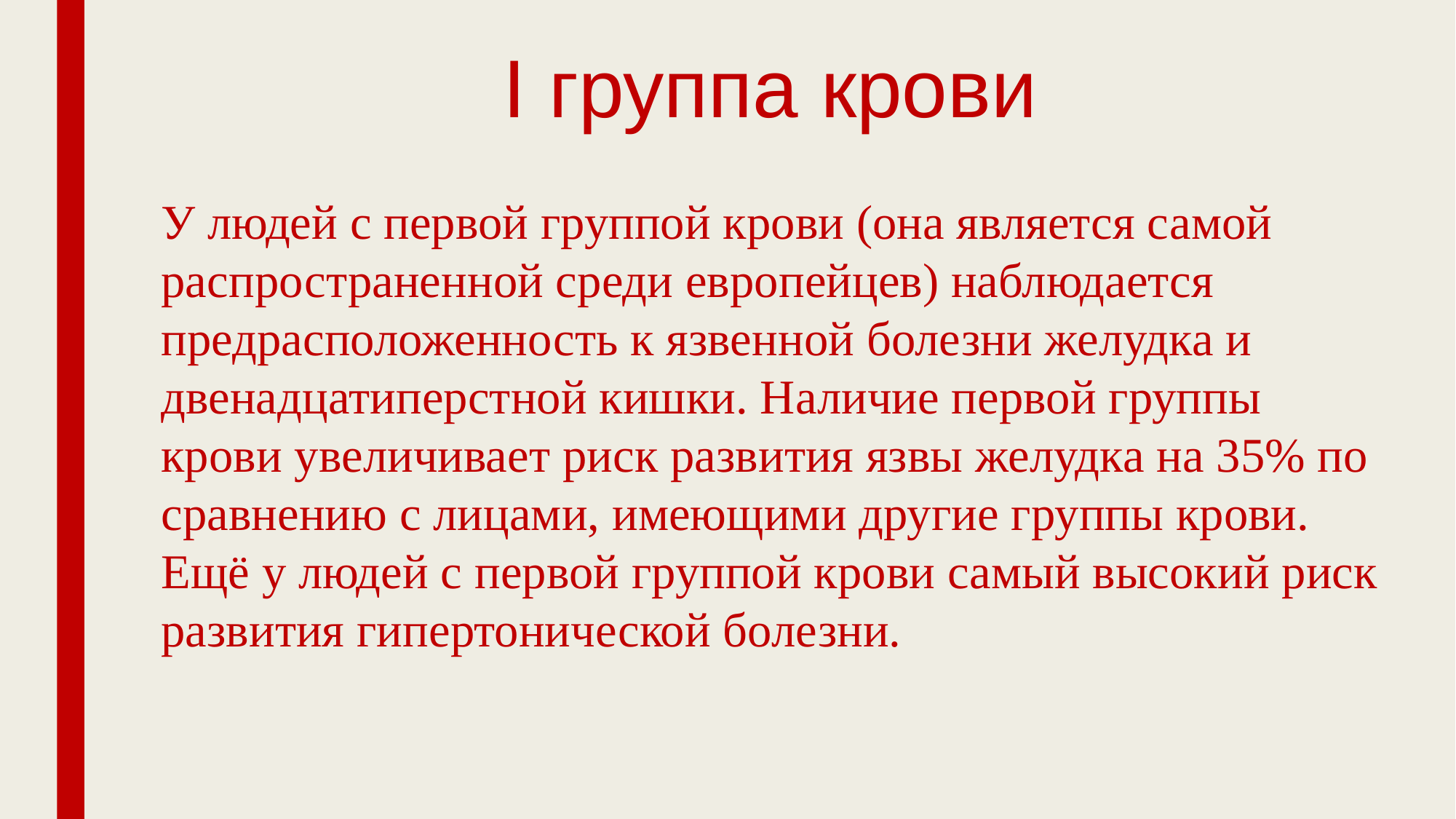

# I группа крови
У людей с первой группой крови (она является самой распространенной среди европейцев) наблюдается предрасположенность к язвенной болезни желудка и двенадцатиперстной кишки. Наличие первой группы крови увеличивает риск развития язвы желудка на 35% по сравнению с лицами, имеющими другие группы крови. Ещё у людей с первой группой крови самый высокий риск развития гипертонической болезни.